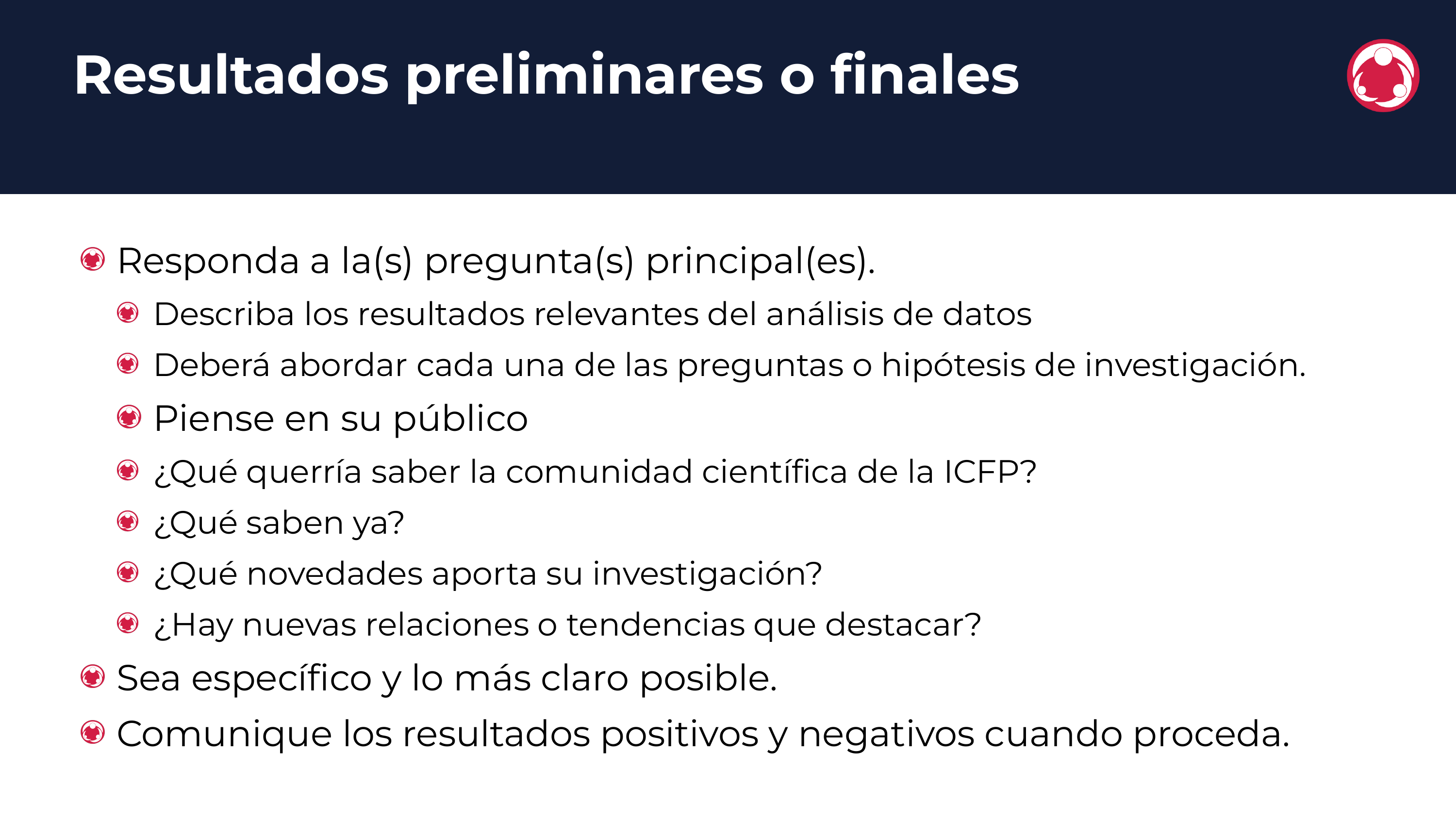

Resultados preliminares o finales

Responda a la(s) pregunta(s) principal(es).
Describa los resultados relevantes del análisis de datos
Deberá abordar cada una de las preguntas o hipótesis de investigación.
Piense en su público
¿Qué querría saber la comunidad científica de la ICFP?
¿Qué saben ya?
¿Qué novedades aporta su investigación?
¿Hay nuevas relaciones o tendencias que destacar?
Sea específico y lo más claro posible.
Comunique los resultados positivos y negativos cuando proceda.